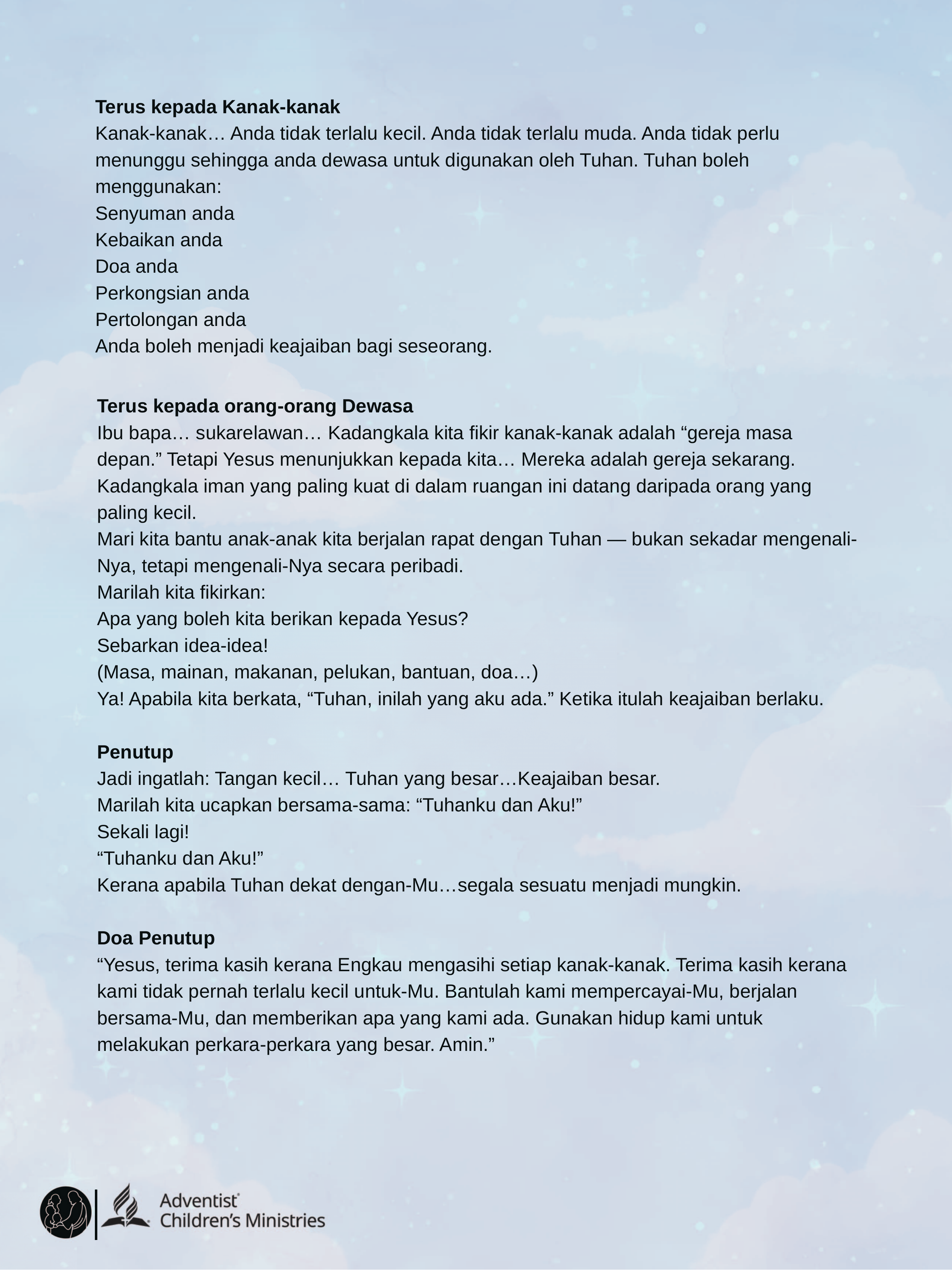

Terus kepada Kanak-kanak
Kanak-kanak… Anda tidak terlalu kecil. Anda tidak terlalu muda. Anda tidak perlu menunggu sehingga anda dewasa untuk digunakan oleh Tuhan. Tuhan boleh menggunakan:
Senyuman anda
Kebaikan anda
Doa anda
Perkongsian anda
Pertolongan anda
Anda boleh menjadi keajaiban bagi seseorang.
Terus kepada orang-orang Dewasa
Ibu bapa… sukarelawan… Kadangkala kita fikir kanak-kanak adalah “gereja masa depan.” Tetapi Yesus menunjukkan kepada kita… Mereka adalah gereja sekarang. Kadangkala iman yang paling kuat di dalam ruangan ini datang daripada orang yang paling kecil.
Mari kita bantu anak-anak kita berjalan rapat dengan Tuhan — bukan sekadar mengenali-Nya, tetapi mengenali-Nya secara peribadi.
Marilah kita fikirkan:
Apa yang boleh kita berikan kepada Yesus?
Sebarkan idea-idea!
(Masa, mainan, makanan, pelukan, bantuan, doa…)
Ya! Apabila kita berkata, “Tuhan, inilah yang aku ada.” Ketika itulah keajaiban berlaku.

Penutup
Jadi ingatlah: Tangan kecil… Tuhan yang besar…Keajaiban besar.
Marilah kita ucapkan bersama-sama: “Tuhanku dan Aku!”
Sekali lagi!
“Tuhanku dan Aku!”
Kerana apabila Tuhan dekat dengan-Mu…segala sesuatu menjadi mungkin.

Doa Penutup
“Yesus, terima kasih kerana Engkau mengasihi setiap kanak-kanak. Terima kasih kerana kami tidak pernah terlalu kecil untuk-Mu. Bantulah kami mempercayai-Mu, berjalan bersama-Mu, dan memberikan apa yang kami ada. Gunakan hidup kami untuk melakukan perkara-perkara yang besar. Amin.”